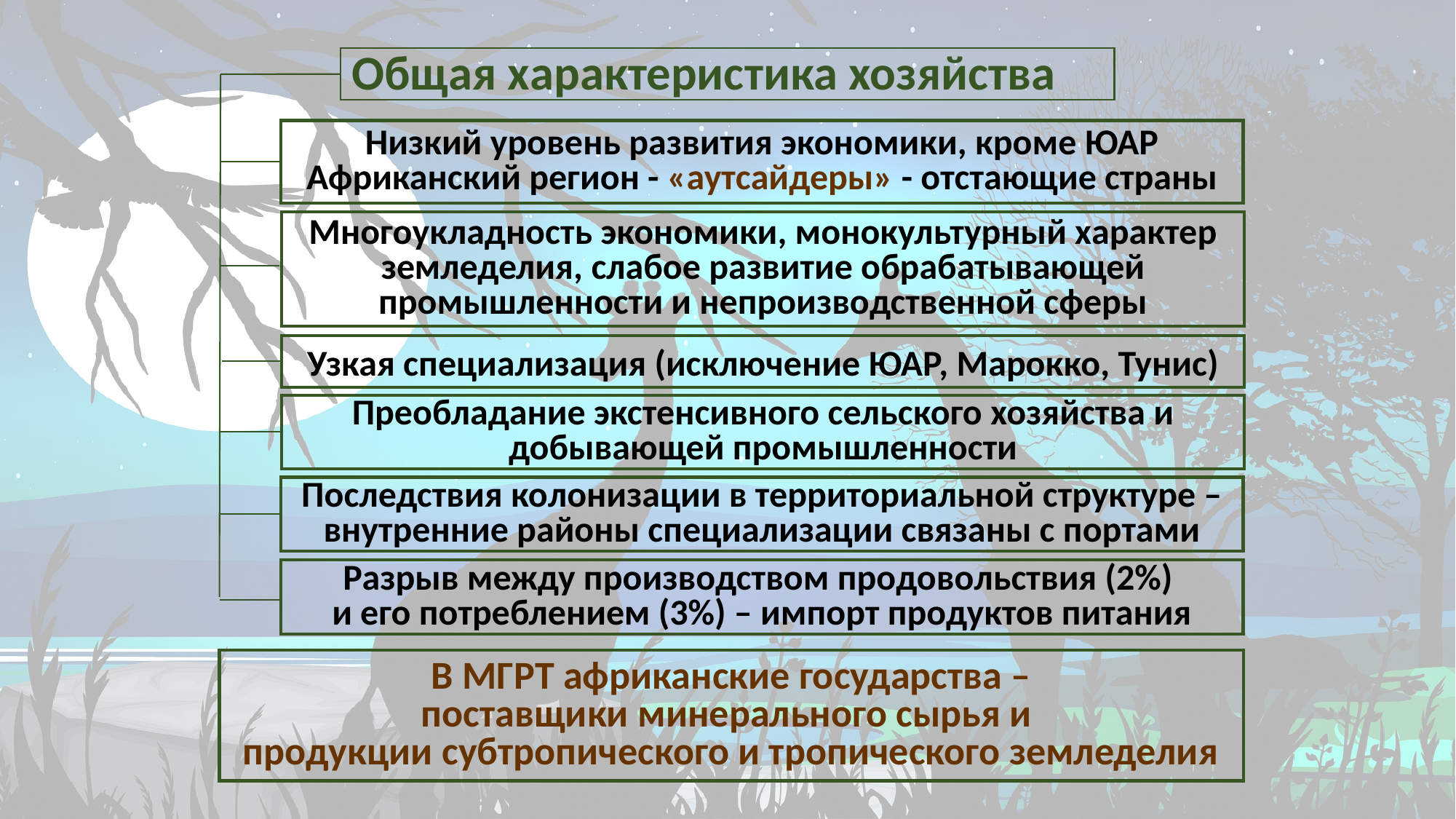

# Общая характеристика хозяйства
Низкий уровень развития экономики, кроме ЮАР Африканский регион - «аутсайдеры» - отстающие страны
Многоукладность экономики, монокультурный характер земледелия, слабое развитие обрабатывающей промышленности и непроизводственной сферы
Узкая специализация (исключение ЮАР, Марокко, Тунис)
Преобладание экстенсивного сельского хозяйства и добывающей промышленности
Последствия колонизации в территориальной структуре – внутренние районы специализации связаны с портами
Разрыв между производством продовольствия (2%)
и его потреблением (3%) – импорт продуктов питания
В МГРТ африканские государства –
поставщики минерального сырья и
продукции субтропического и тропического земледелия